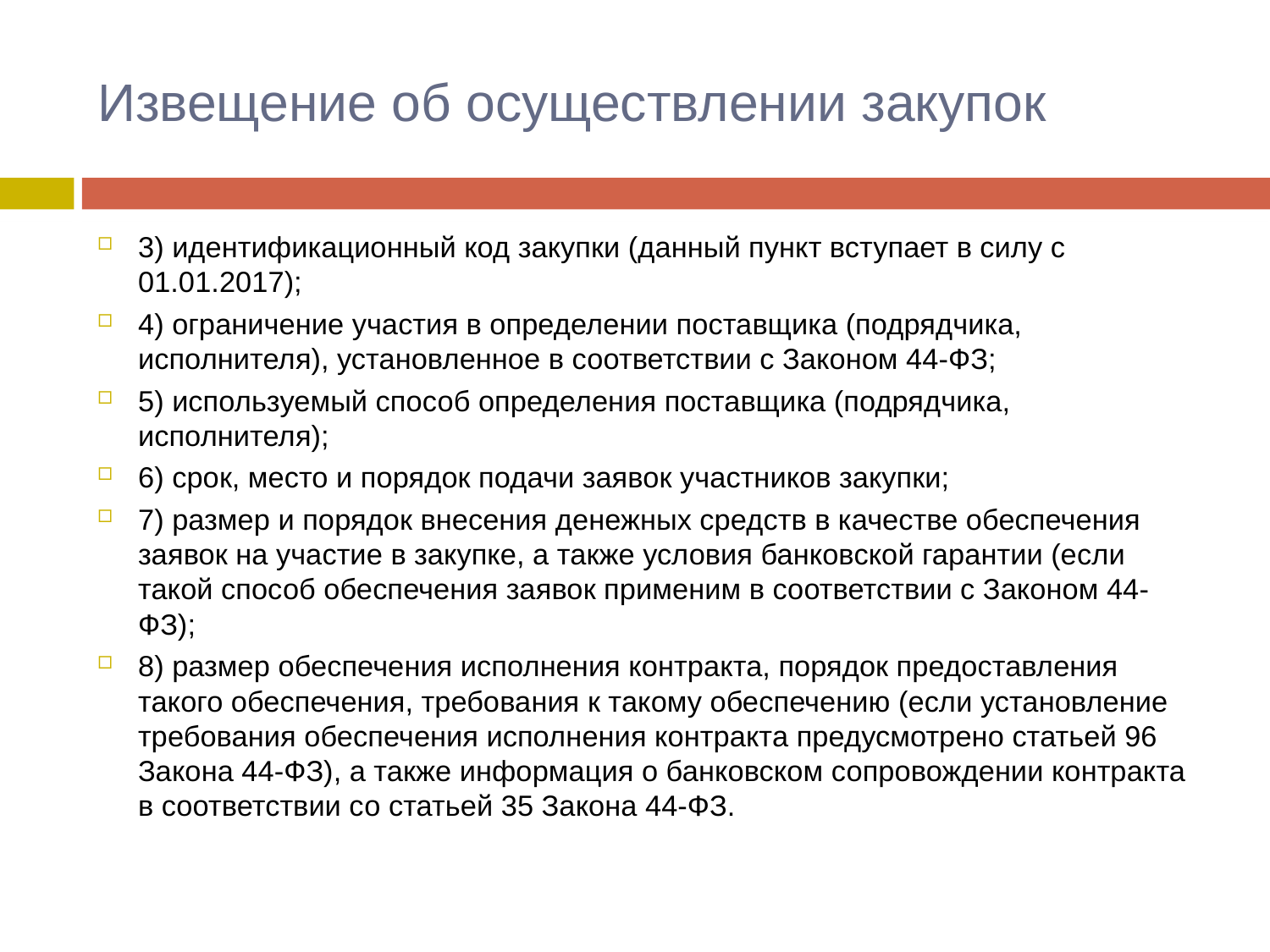

# Извещение об осуществлении закупок
3) идентификационный код закупки (данный пункт вступает в силу с 01.01.2017);
4) ограничение участия в определении поставщика (подрядчика, исполнителя), установленное в соответствии с Законом 44-ФЗ;
5) используемый способ определения поставщика (подрядчика, исполнителя);
6) срок, место и порядок подачи заявок участников закупки;
7) размер и порядок внесения денежных средств в качестве обеспечения заявок на участие в закупке, а также условия банковской гарантии (если такой способ обеспечения заявок применим в соответствии с Законом 44-ФЗ);
8) размер обеспечения исполнения контракта, порядок предоставления такого обеспечения, требования к такому обеспечению (если установление требования обеспечения исполнения контракта предусмотрено статьей 96 Закона 44-ФЗ), а также информация о банковском сопровождении контракта в соответствии со статьей 35 Закона 44-ФЗ.